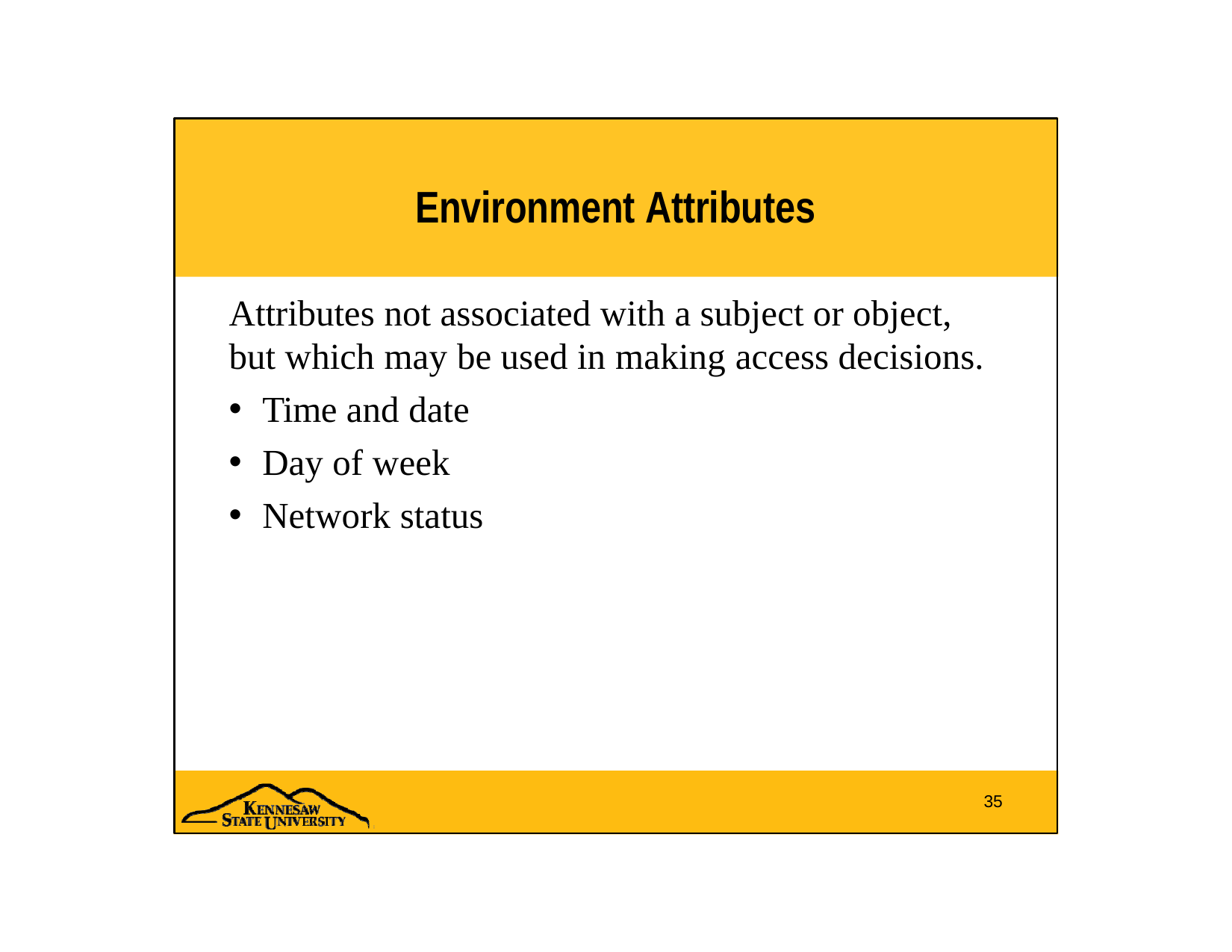

# Environment Attributes
Attributes not associated with a subject or object,  but which may be used in making access decisions.
Time and date
Day of week
Network status

35